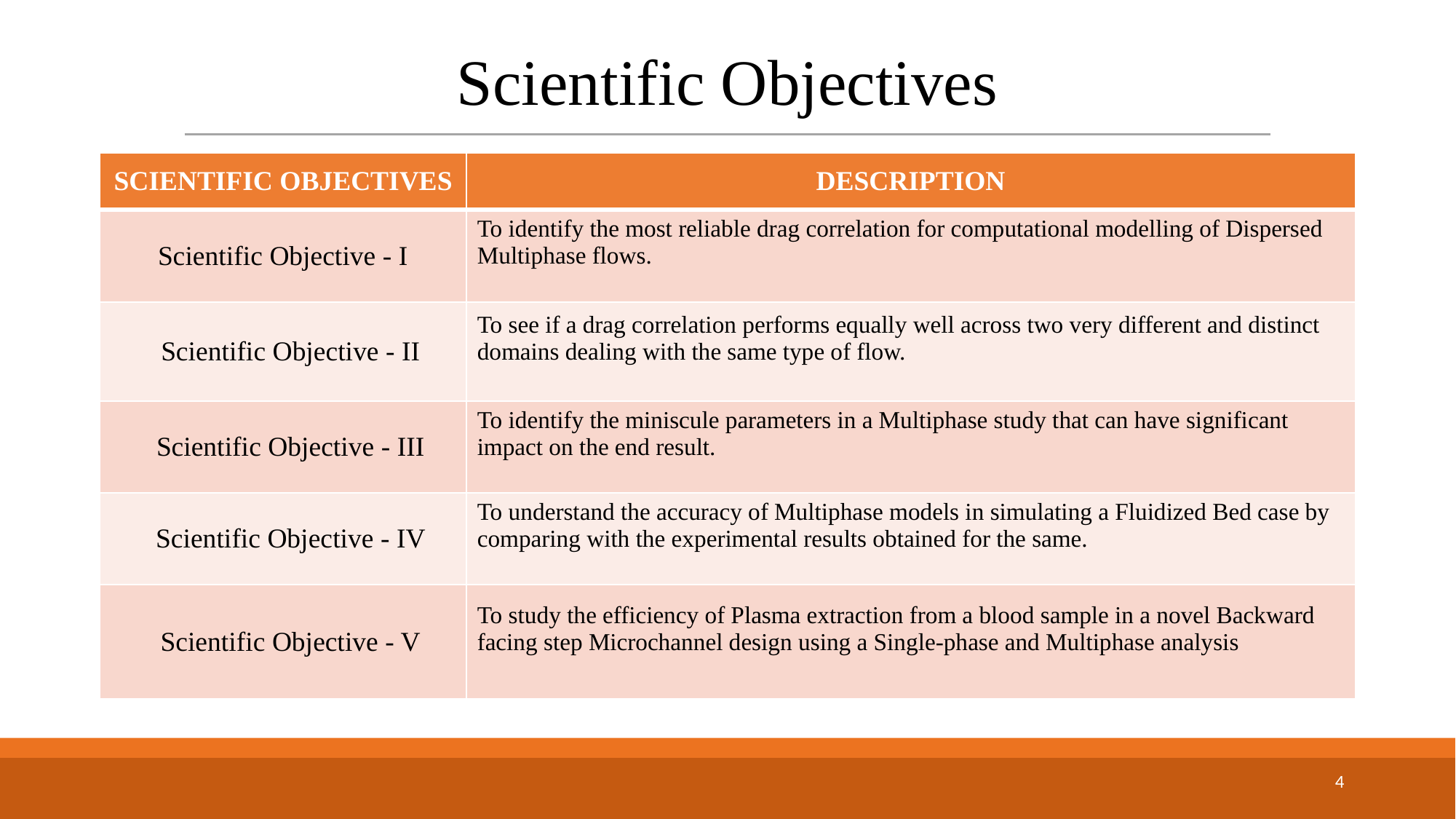

# Scientific Objectives
| SCIENTIFIC OBJECTIVES | DESCRIPTION |
| --- | --- |
| Scientific Objective - I | To identify the most reliable drag correlation for computational modelling of Dispersed Multiphase flows. |
| Scientific Objective - II | To see if a drag correlation performs equally well across two very different and distinct domains dealing with the same type of flow. |
| Scientific Objective - III | To identify the miniscule parameters in a Multiphase study that can have significant impact on the end result. |
| Scientific Objective - IV | To understand the accuracy of Multiphase models in simulating a Fluidized Bed case by comparing with the experimental results obtained for the same. |
| Scientific Objective - V | To study the efficiency of Plasma extraction from a blood sample in a novel Backward facing step Microchannel design using a Single-phase and Multiphase analysis |

4